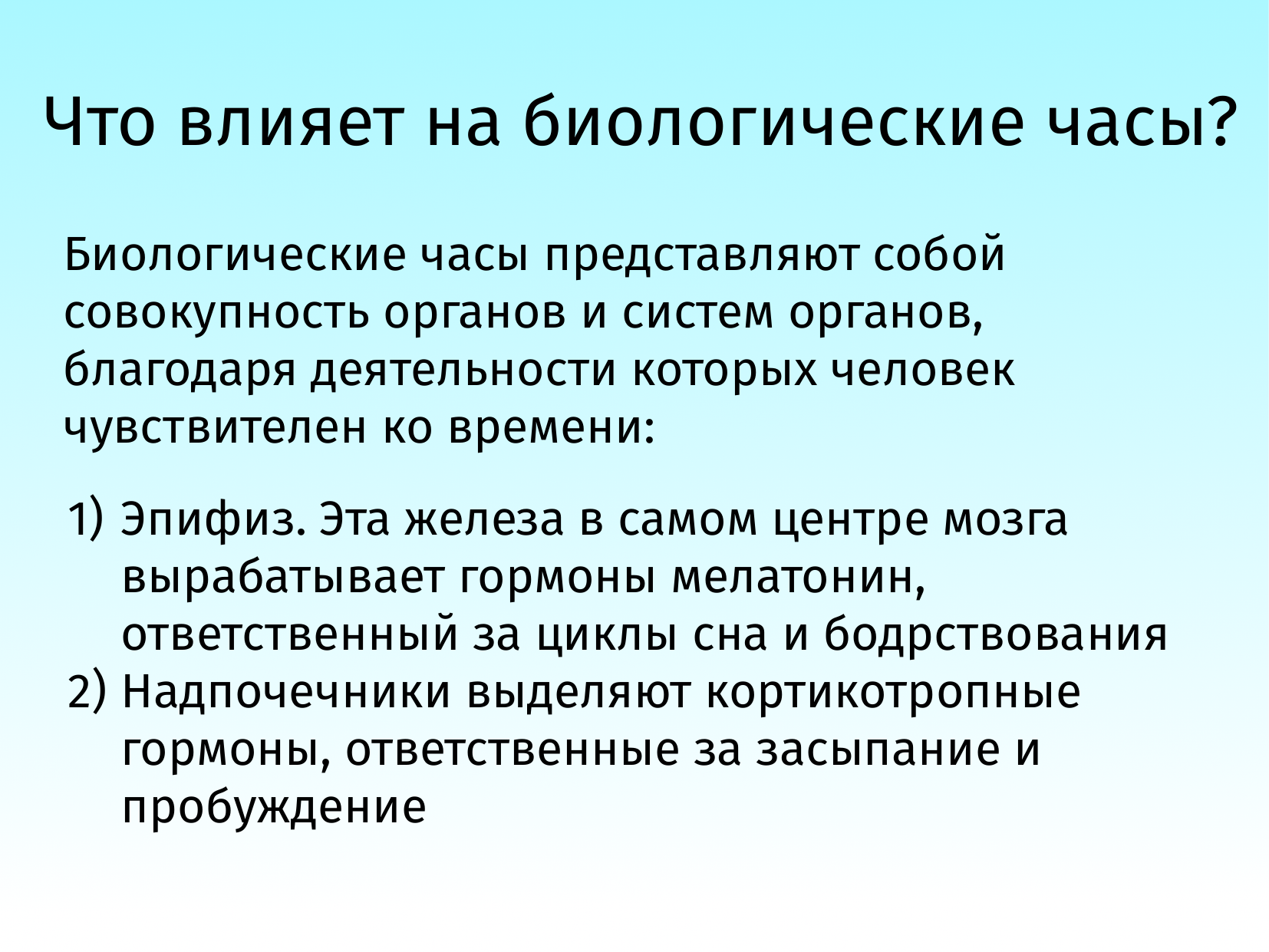

Что влияет на биологические часы?
Биологические часы представляют собой совокупность органов и систем органов, благодаря деятельности которых человек чувствителен ко времени:

Эпифиз. Эта железа в самом центре мозга вырабатывает гормоны мелатонин, ответственный за циклы сна и бодрствования
Надпочечники выделяют кортикотропные гормоны, ответственные за засыпание и пробуждение